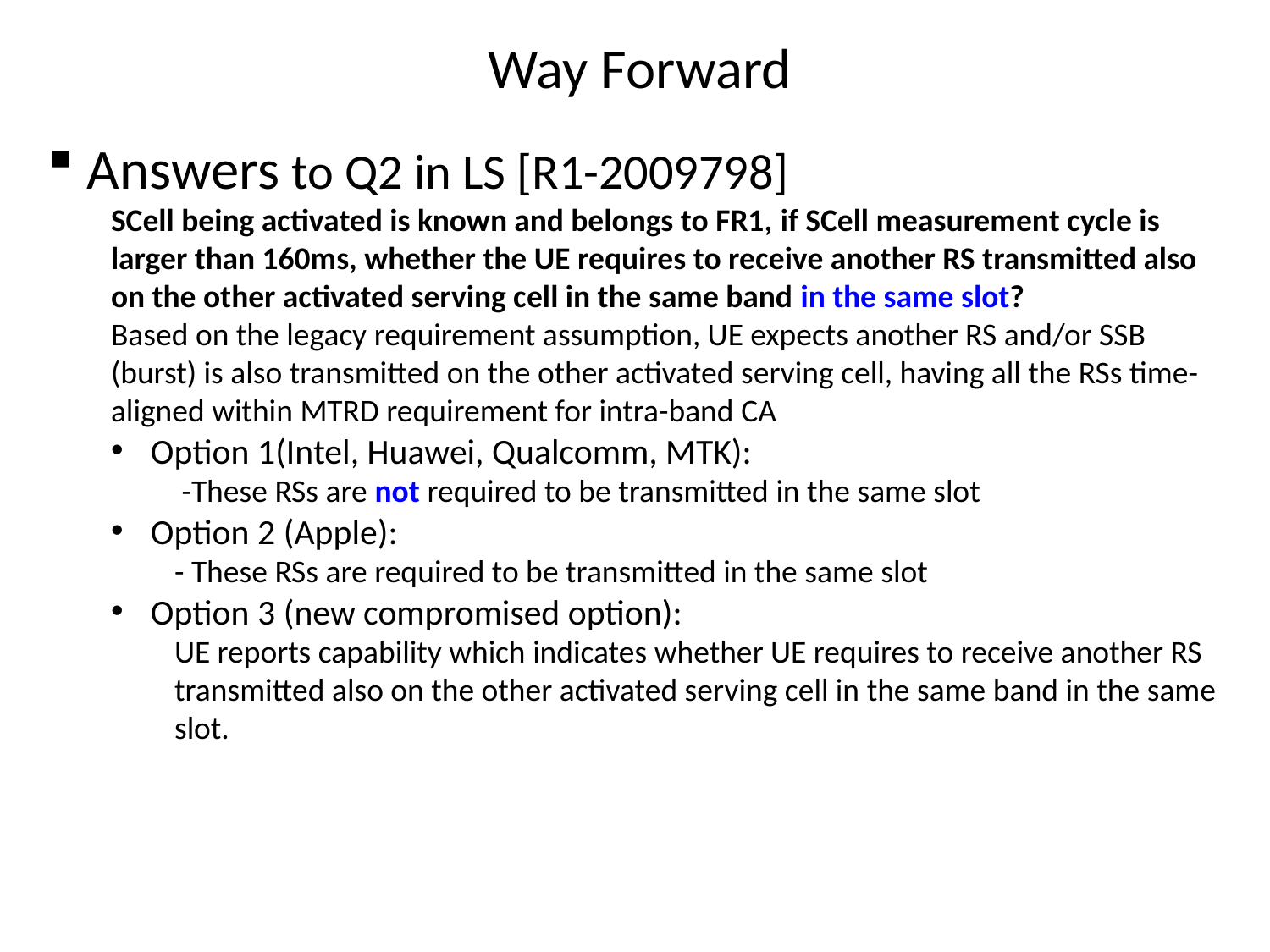

# Way Forward
Answers to Q2 in LS [R1-2009798]
SCell being activated is known and belongs to FR1, if SCell measurement cycle is larger than 160ms, whether the UE requires to receive another RS transmitted also on the other activated serving cell in the same band in the same slot?
Based on the legacy requirement assumption, UE expects another RS and/or SSB (burst) is also transmitted on the other activated serving cell, having all the RSs time-aligned within MTRD requirement for intra-band CA
Option 1(Intel, Huawei, Qualcomm, MTK):
 -These RSs are not required to be transmitted in the same slot
Option 2 (Apple):
- These RSs are required to be transmitted in the same slot
Option 3 (new compromised option):
UE reports capability which indicates whether UE requires to receive another RS transmitted also on the other activated serving cell in the same band in the same slot.